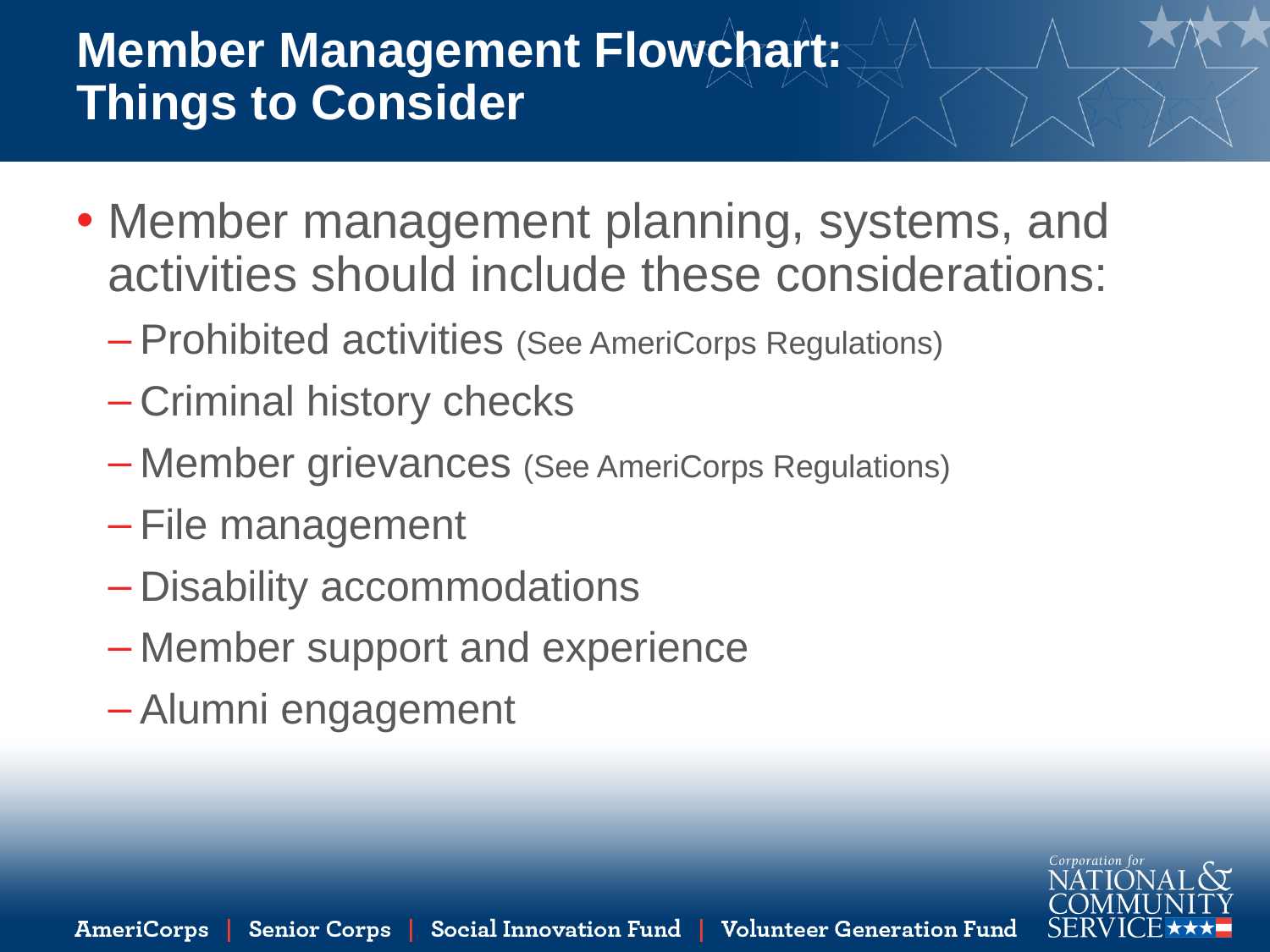

# Member Management Flowchart: Things to Consider
Member management planning, systems, and activities should include these considerations:
Prohibited activities (See AmeriCorps Regulations)
Criminal history checks
Member grievances (See AmeriCorps Regulations)
File management
Disability accommodations
Member support and experience
Alumni engagement